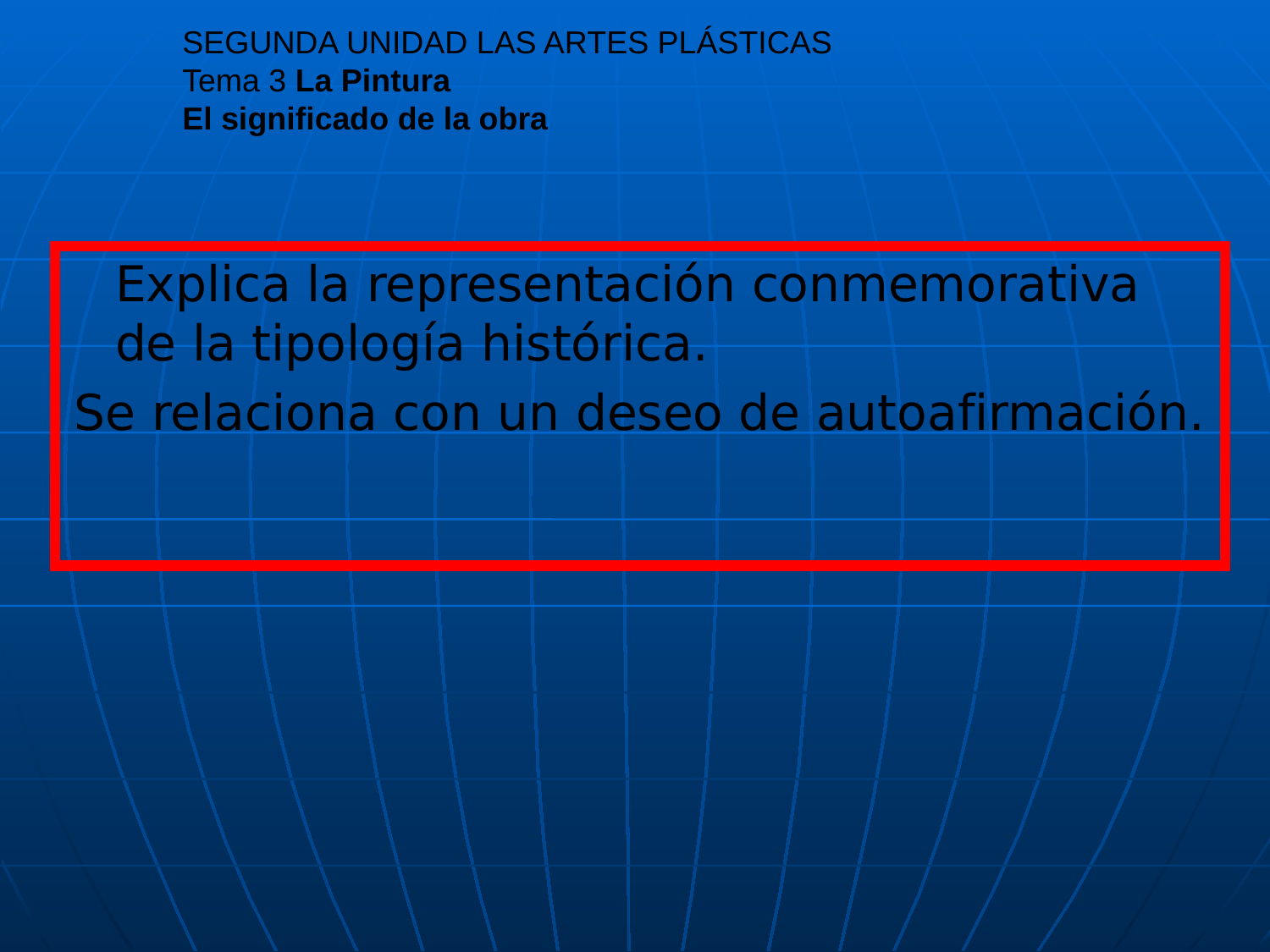

# SEGUNDA UNIDAD LAS ARTES PLÁSTICAS Tema 3 La Pintura El significado de la obra
	Explica la representación conmemorativa de la tipología histórica.
Se relaciona con un deseo de autoafirmación.